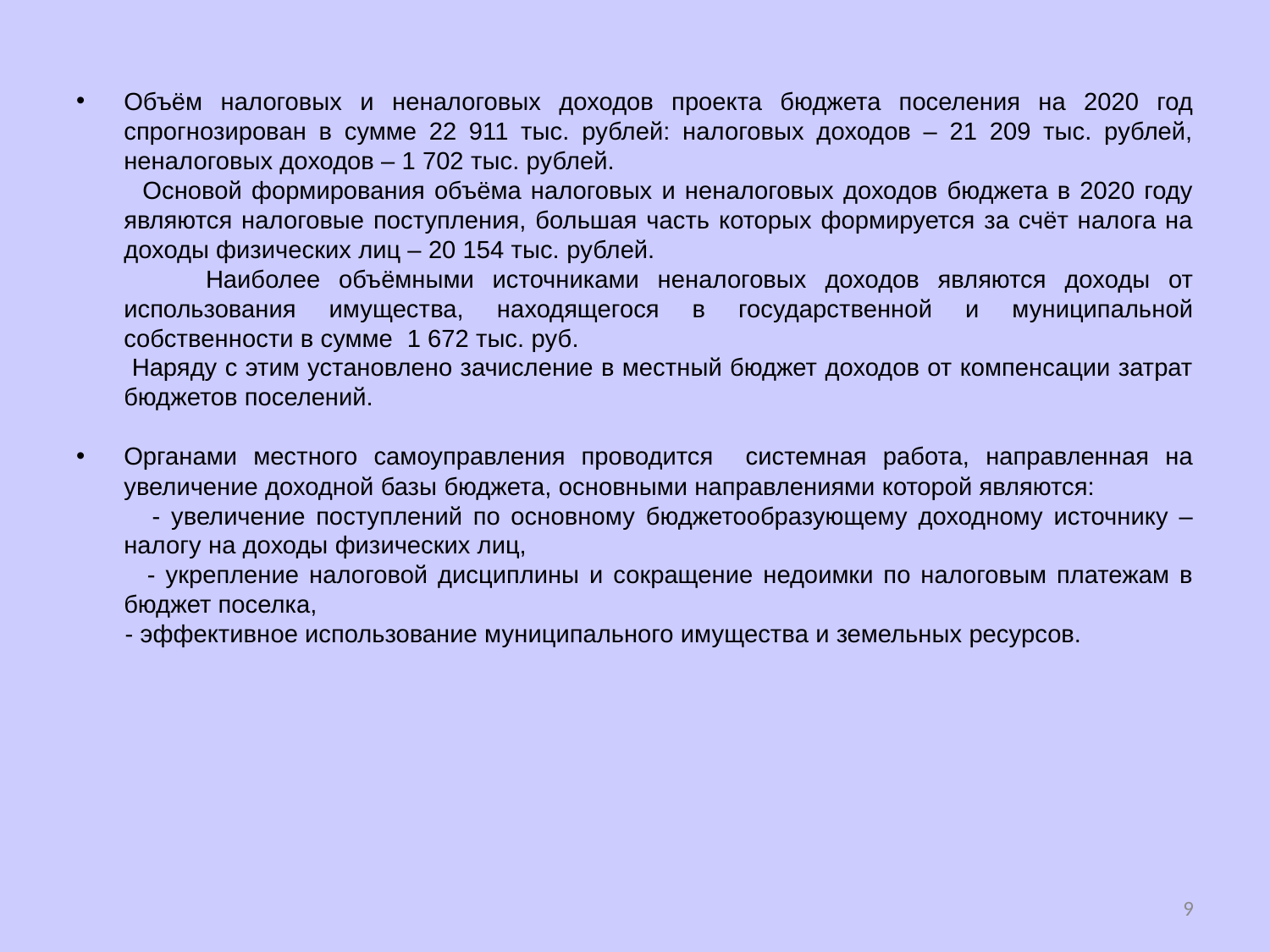

Объём налоговых и неналоговых доходов проекта бюджета поселения на 2020 год спрогнозирован в сумме 22 911 тыс. рублей: налоговых доходов – 21 209 тыс. рублей, неналоговых доходов – 1 702 тыс. рублей.
       Основой формирования объёма налоговых и неналоговых доходов бюджета в 2020 году являются налоговые поступления, большая часть которых формируется за счёт налога на доходы физических лиц – 20 154 тыс. рублей.
       Наиболее объёмными источниками неналоговых доходов являются доходы от использования имущества, находящегося в государственной и муниципальной собственности в сумме  1 672 тыс. руб.
       Наряду с этим установлено зачисление в местный бюджет доходов от компенсации затрат бюджетов поселений.

Органами местного самоуправления проводится  системная работа, направленная на увеличение доходной базы бюджета, основными направлениями которой являются:
       - увеличение поступлений по основному бюджетообразующему доходному источнику – налогу на доходы физических лиц,
       - укрепление налоговой дисциплины и сокращение недоимки по налоговым платежам в бюджет поселка,
       - эффективное использование муниципального имущества и земельных ресурсов.

9